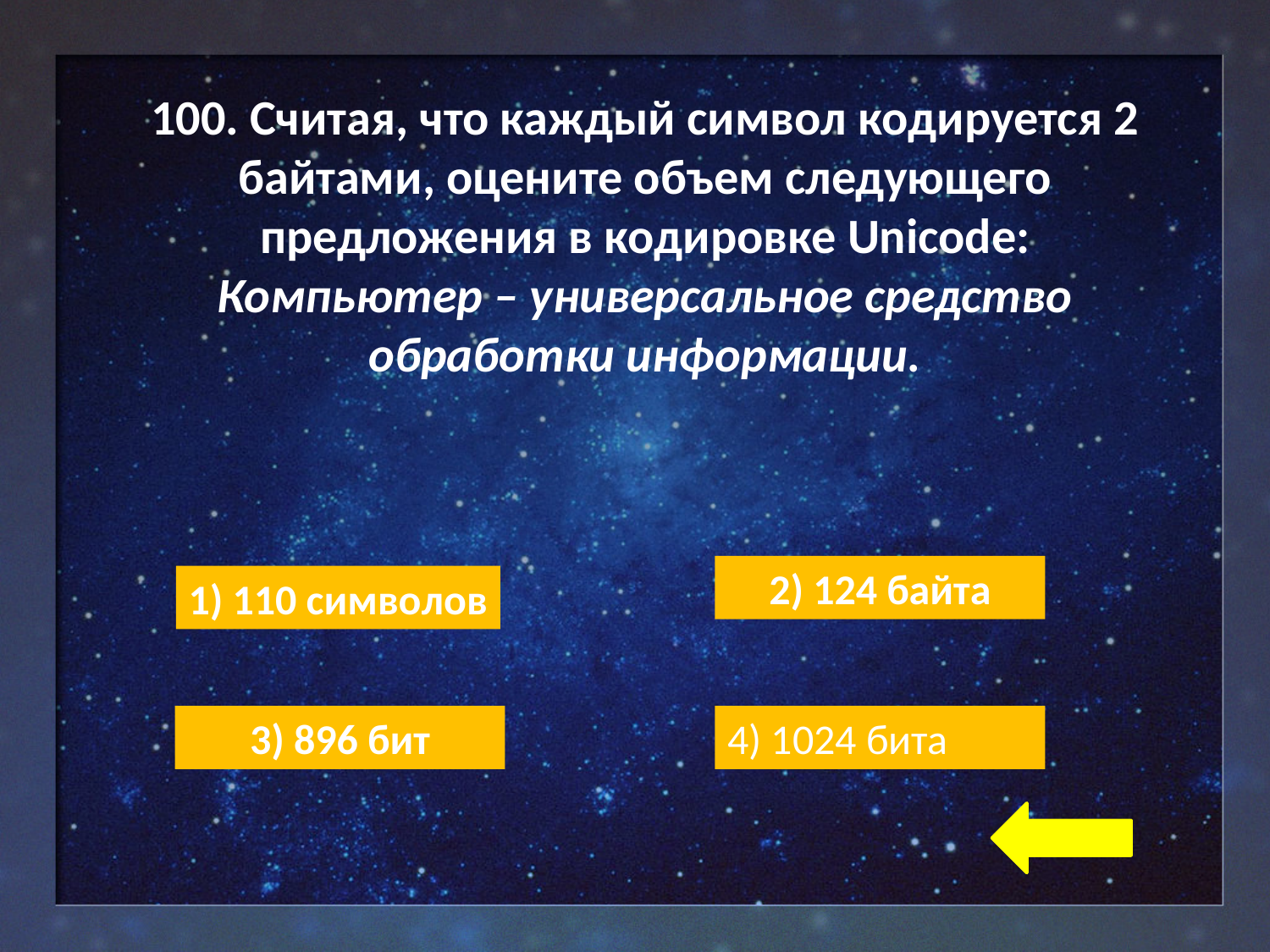

100. Считая, что каждый символ кодируется 2 байтами, оцените объем следующего предложения в кодировке Unicode:
Компьютер – универсальное средство обработки информации.
2) 124 байта
1) 110 символов
3) 896 бит
4) 1024 бита